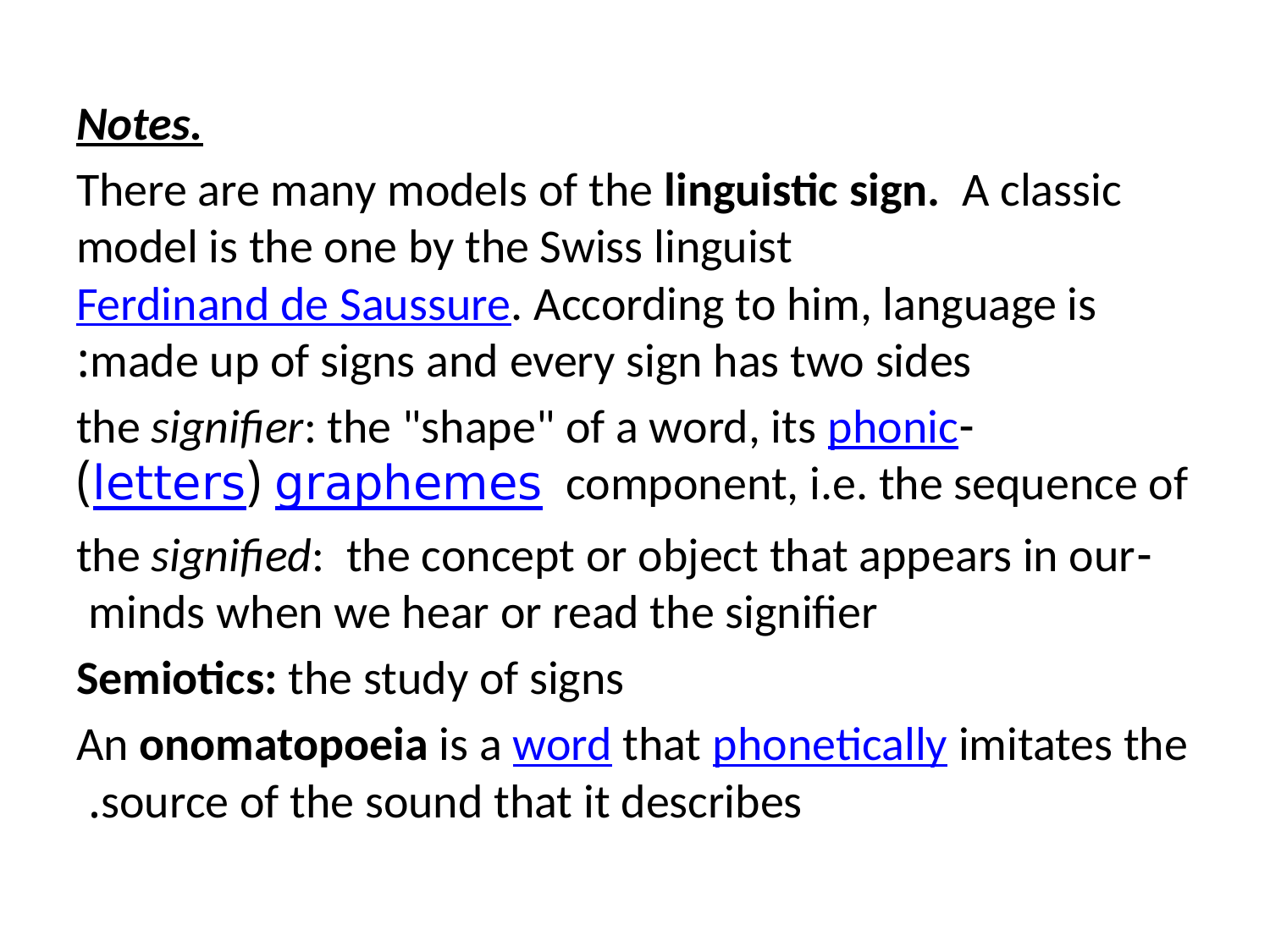

Notes.
There are many models of the linguistic sign.  A classic model is the one by the Swiss linguist Ferdinand de Saussure. According to him, language is made up of signs and every sign has two sides:
-the signifier: the "shape" of a word, its phonic component, i.e. the sequence of graphemes (letters)
-the signified:  the concept or object that appears in our minds when we hear or read the signifier
Semiotics: the study of signs
An onomatopoeia is a word that phonetically imitates the source of the sound that it describes.